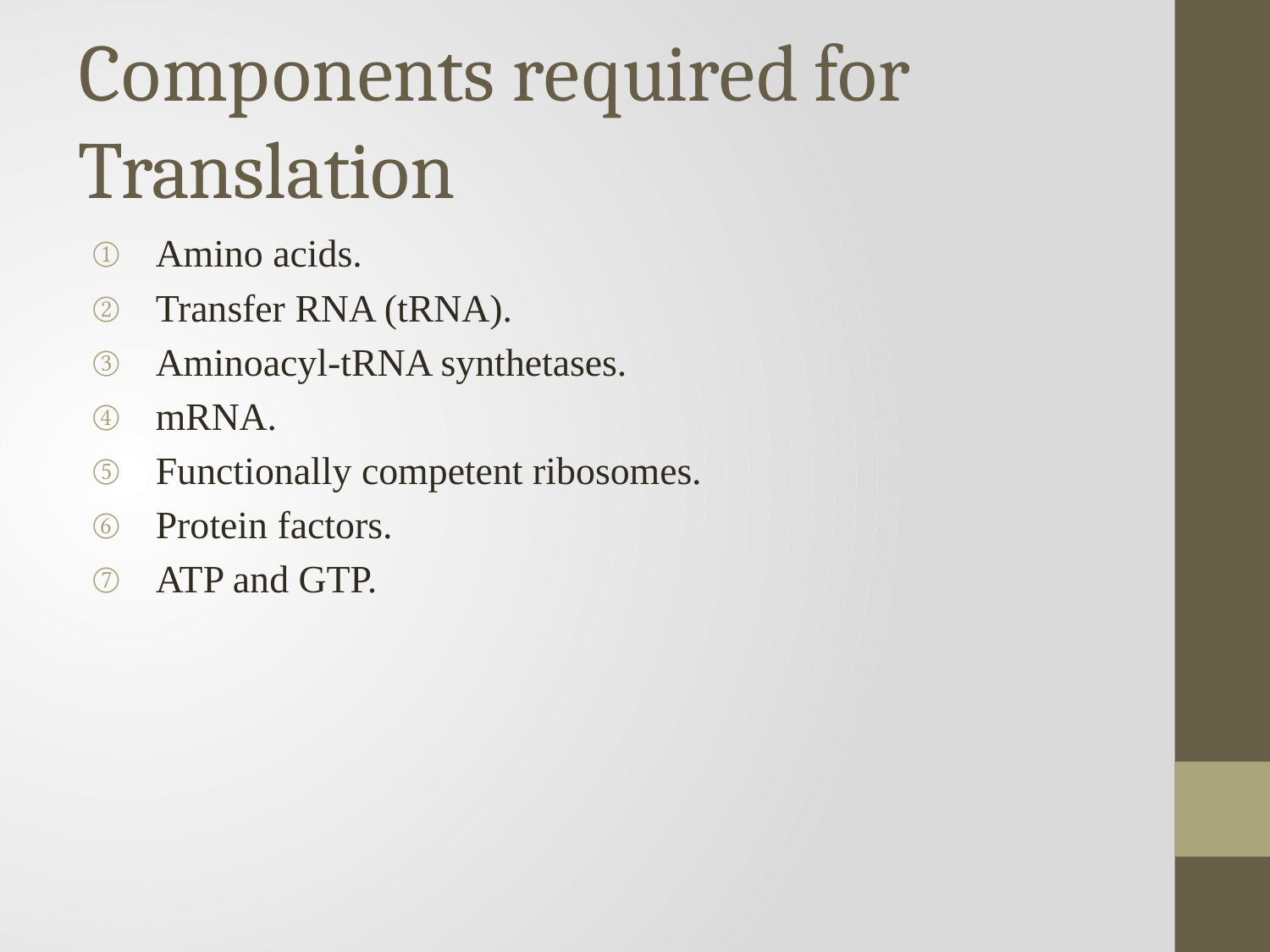

# Components required for Translation
Amino acids.
Transfer RNA (tRNA).
Aminoacyl-tRNA synthetases.
mRNA.
Functionally competent ribosomes.
Protein factors.
ATP and GTP.